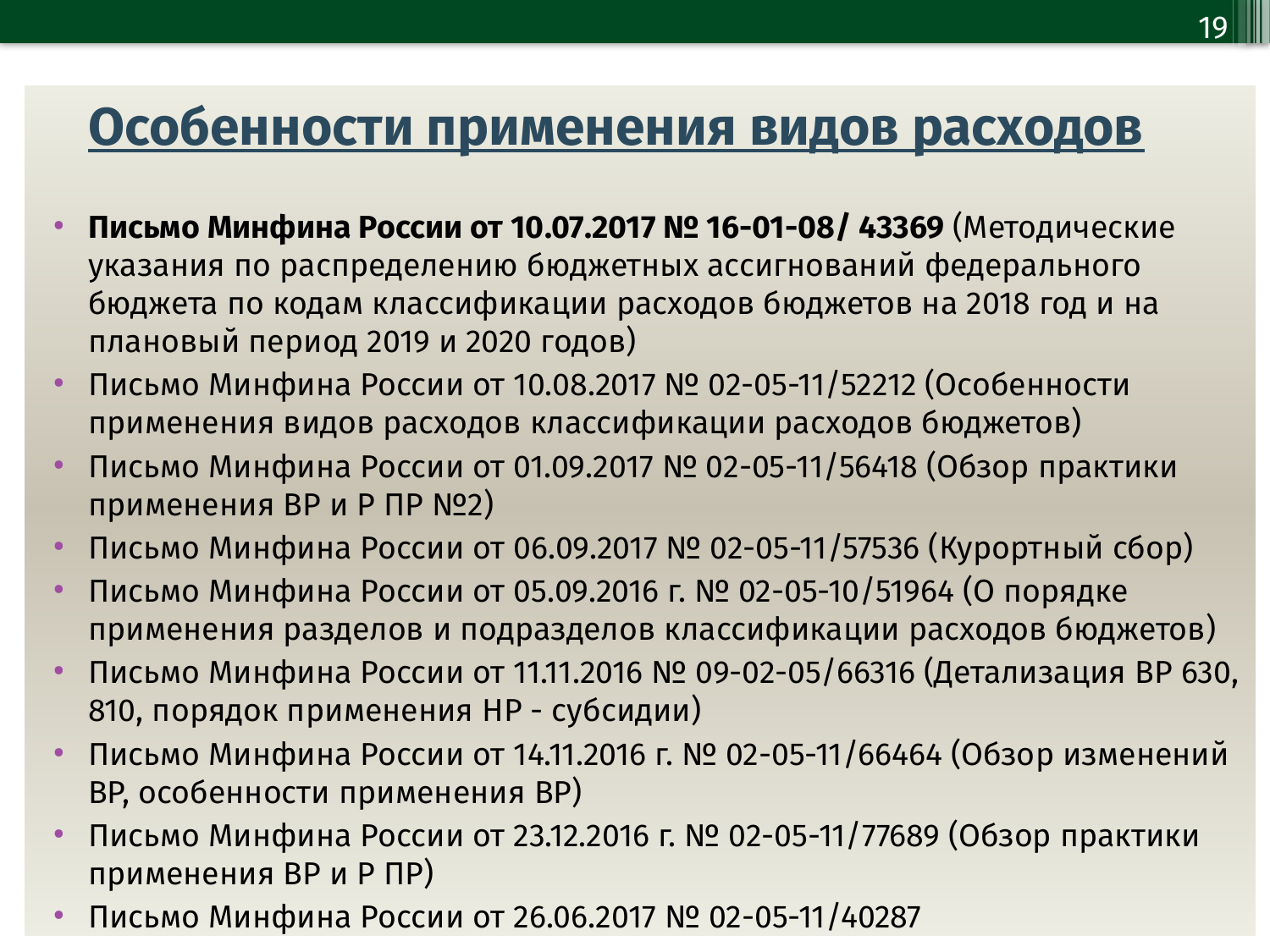

19
	Особенности применения видов расходов

Письмо Минфина России от 10.07.2017 № 16-01-08/ 43369 (Методические указания по распределению бюджетных ассигнований федерального бюджета по кодам классификации расходов бюджетов на 2018 год и на плановый период 2019 и 2020 годов)
Письмо Минфина России от 10.08.2017 № 02-05-11/52212 (Особенности применения видов расходов классификации расходов бюджетов)
Письмо Минфина России от 01.09.2017 № 02-05-11/56418 (Обзор практики применения ВР и Р ПР №2)
Письмо Минфина России от 06.09.2017 № 02-05-11/57536 (Курортный сбор)
Письмо Минфина России от 05.09.2016 г. № 02-05-10/51964 (О порядке применения разделов и подразделов классификации расходов бюджетов)
Письмо Минфина России от 11.11.2016 № 09-02-05/66316 (Детализация ВР 630, 810, порядок применения НР - субсидии)
Письмо Минфина России от 14.11.2016 г. № 02-05-11/66464 (Обзор изменений ВР, особенности применения ВР)
Письмо Минфина России от 23.12.2016 г. № 02-05-11/77689 (Обзор практики применения ВР и Р ПР)
Письмо Минфина России от 26.06.2017 № 02-05-11/40287